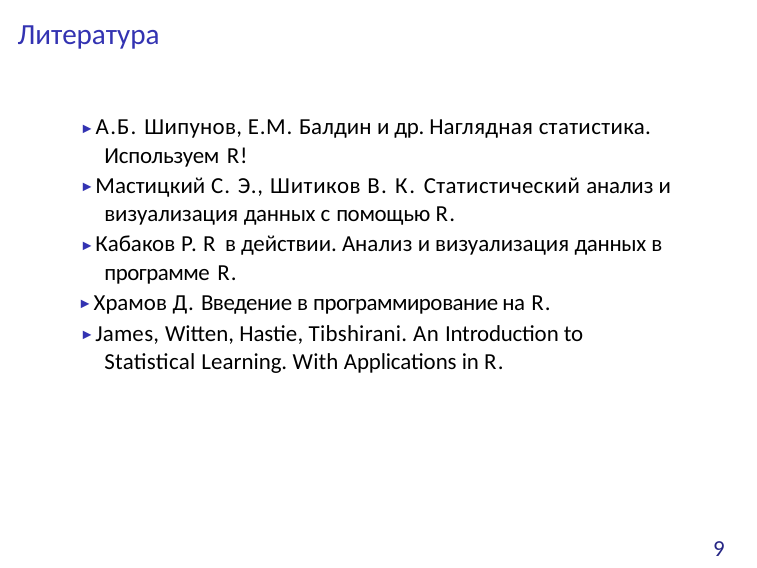

# Литература
► А.Б. Шипунов, Е.М. Балдин и др. Наглядная статистика.
Используем R!
► Мастицкий С. Э., Шитиков В. К. Статистический анализ и  визуализация данных с помощью R.
► Кабаков Р. R в действии. Анализ и визуализация данных в  программе R.
► Храмов Д. Введение в программирование на R.
► James, Witten, Hastie, Tibshirani. An Introduction to  Statistical Learning. With Applications in R.
9